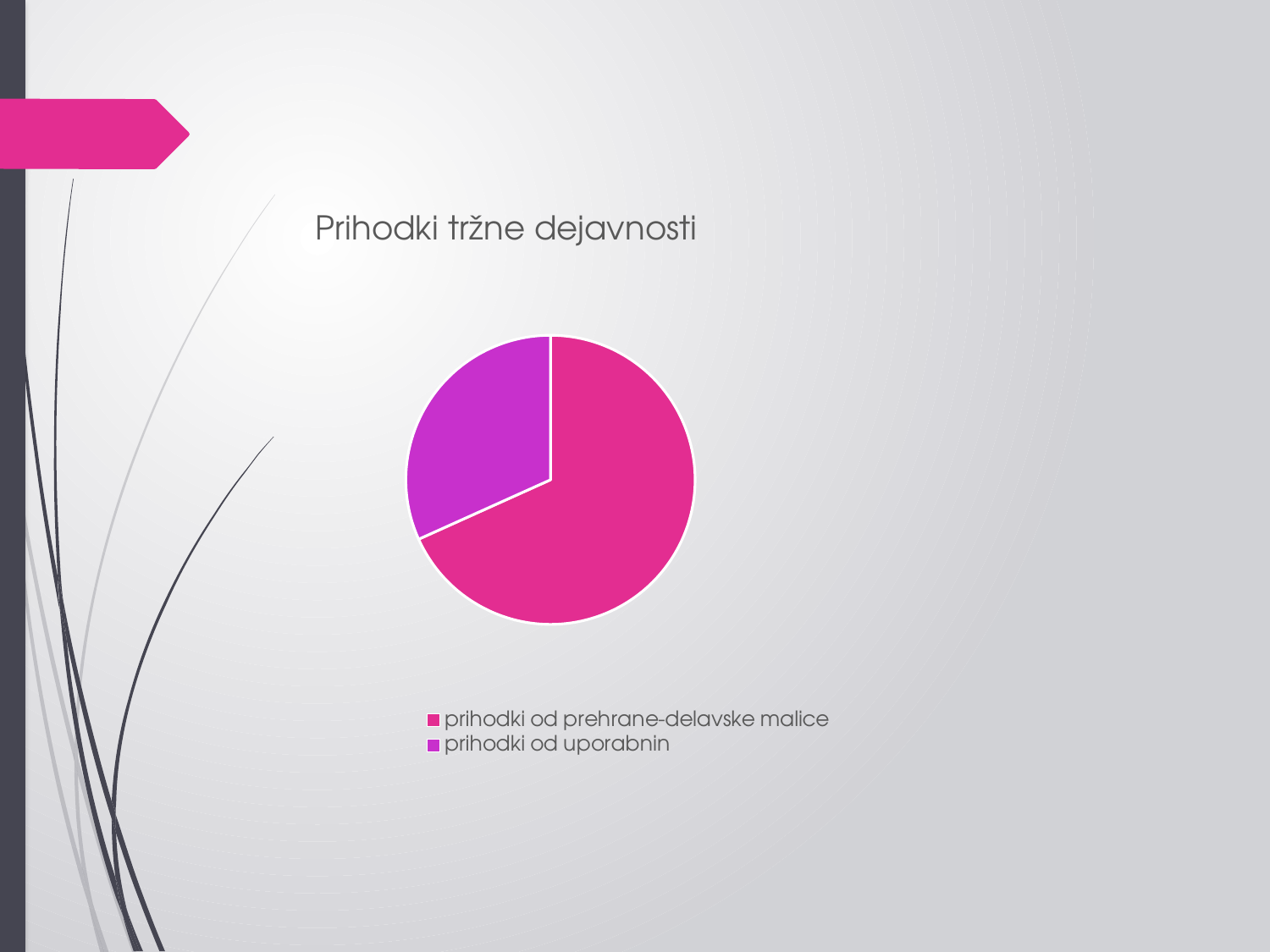

### Chart: Prihodki tržne dejavnosti

| Category | Prihodki za izvajanje javne službe |
|---|---|
| prihodki od prehrane-delavske malice | 43000.0 |
| prihodki od uporabnin | 20000.0 |